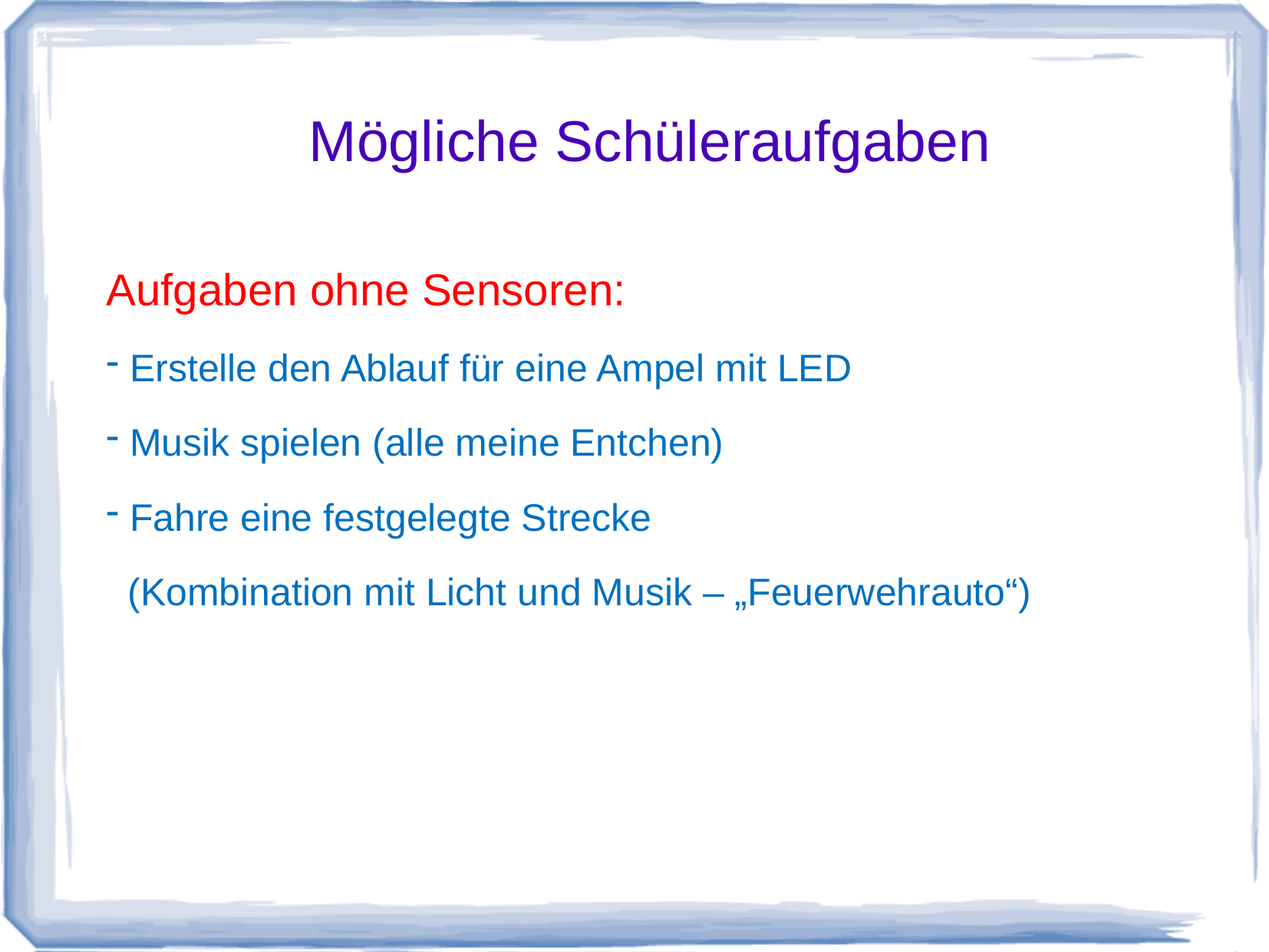

Mögliche Schüleraufgaben

Aufgaben ohne Sensoren:
 Erstelle den Ablauf für eine Ampel mit LED
 Musik spielen (alle meine Entchen)
 Fahre eine festgelegte Strecke
  (Kombination mit Licht und Musik – „Feuerwehrauto“)